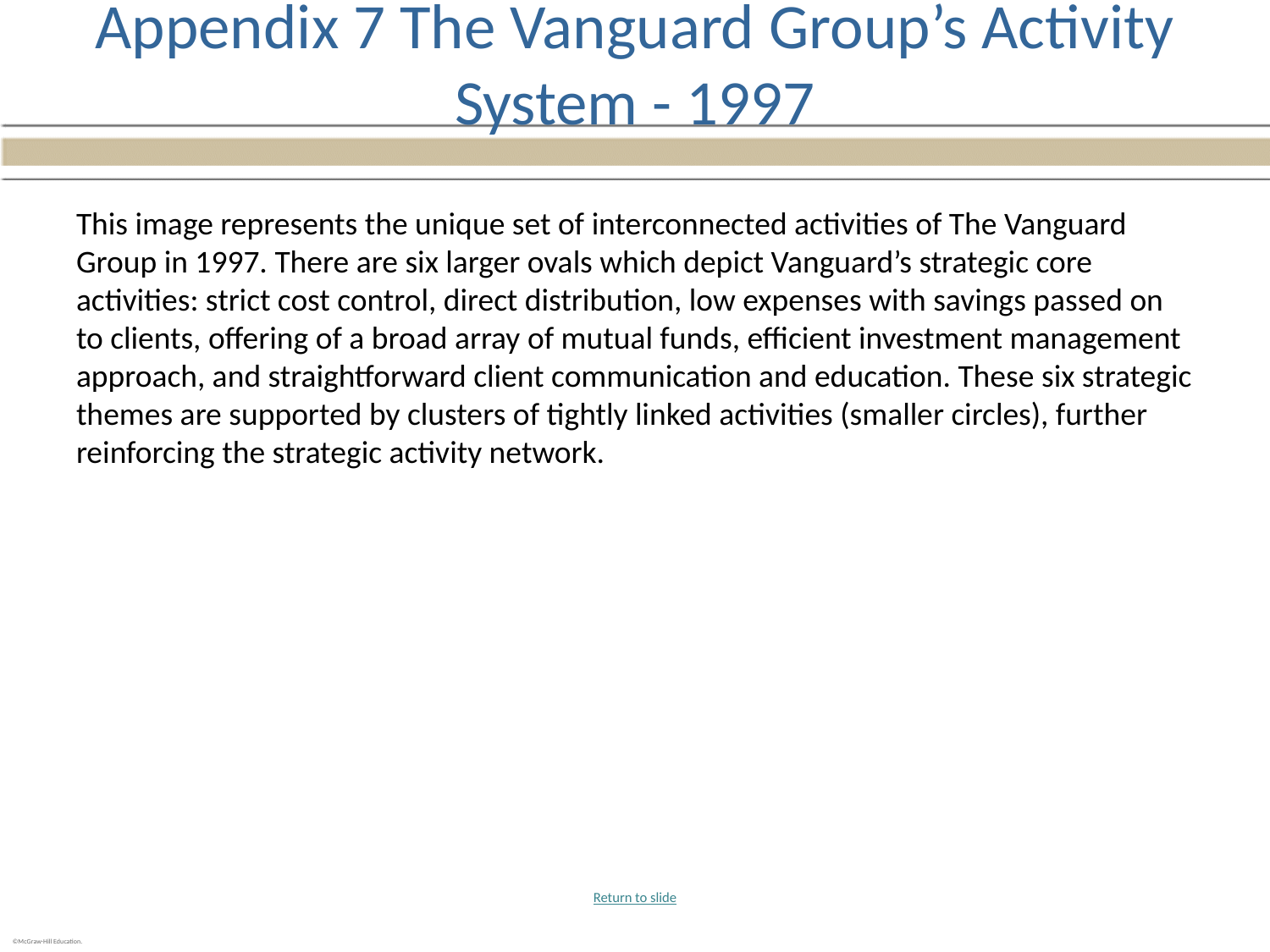

# Appendix 7 The Vanguard Group’s Activity System - 1997
This image represents the unique set of interconnected activities of The Vanguard Group in 1997. There are six larger ovals which depict Vanguard’s strategic core activities: strict cost control, direct distribution, low expenses with savings passed on to clients, offering of a broad array of mutual funds, efficient investment management approach, and straightforward client communication and education. These six strategic themes are supported by clusters of tightly linked activities (smaller circles), further reinforcing the strategic activity network.
Return to slide